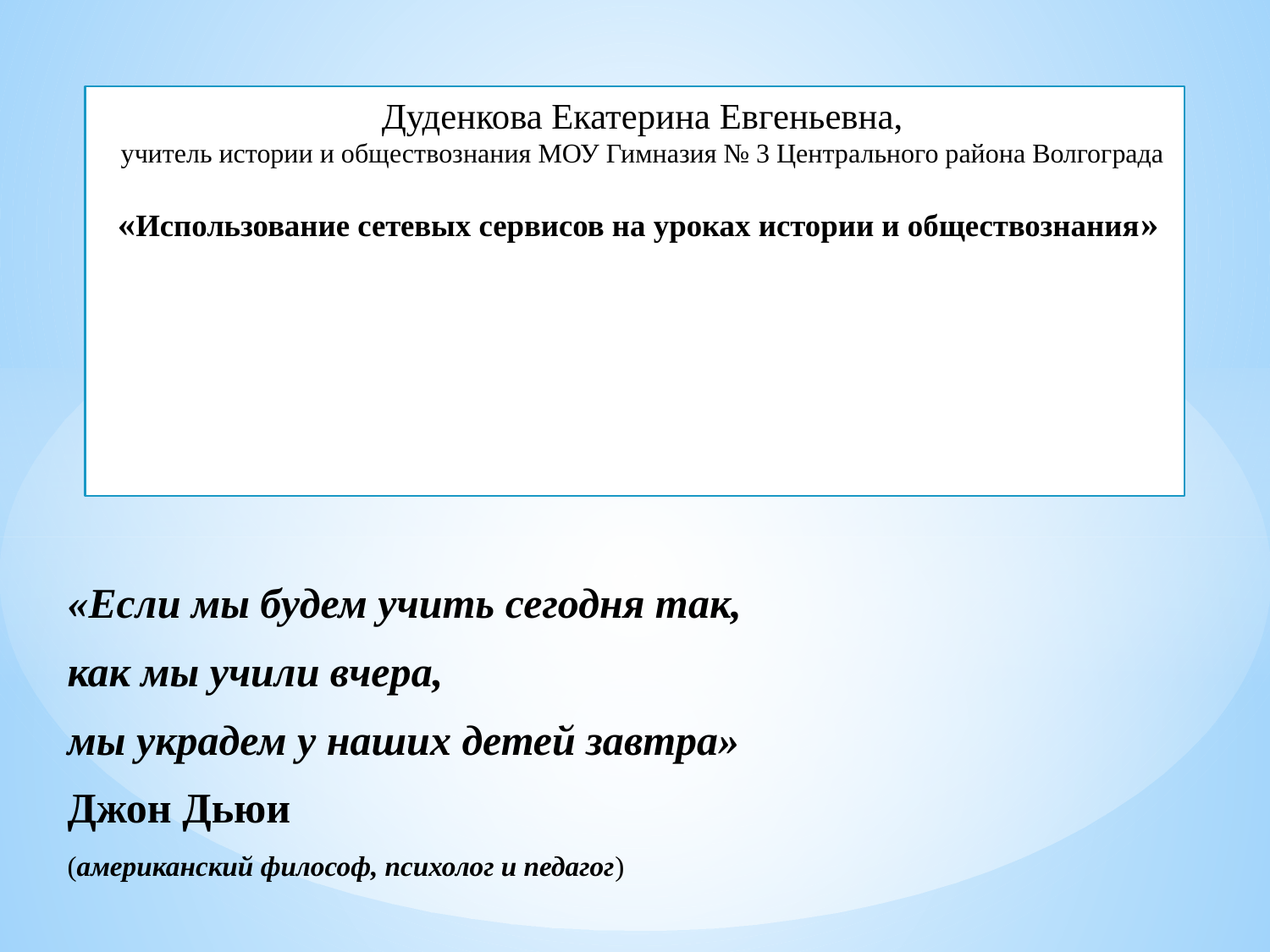

# Дуденкова Екатерина Евгеньевна, учитель истории и обществознания МОУ Гимназия № 3 Центрального района Волгограда «Использование сетевых сервисов на уроках истории и обществознания»
«Если мы будем учить сегодня так,
как мы учили вчера,
мы украдем у наших детей завтра»
Джон Дьюи
(американский философ, психолог и педагог)